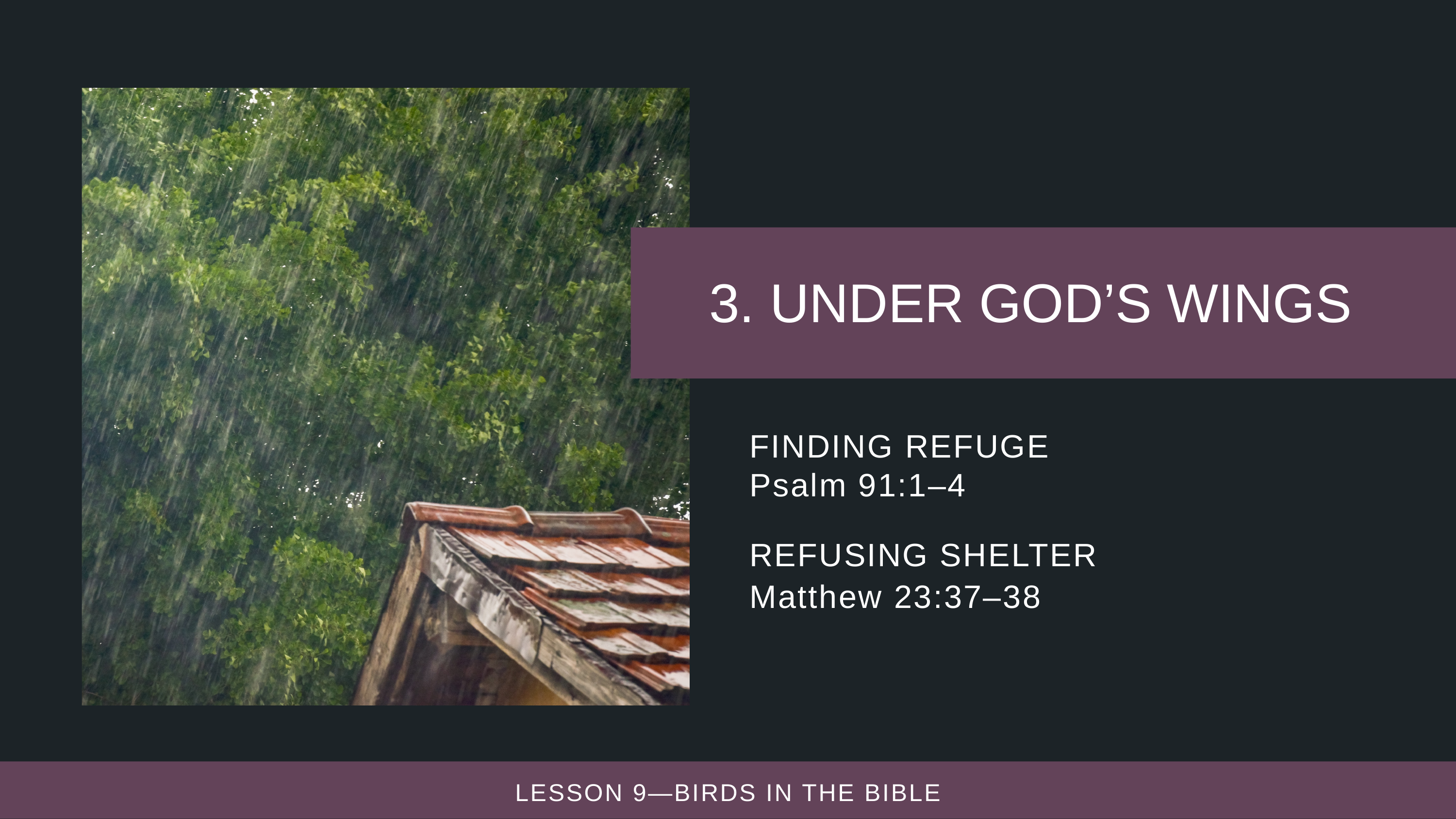

FINDING REFUGE
Psalm 91:1–4

REFUSING SHELTER
Matthew 23:37–38